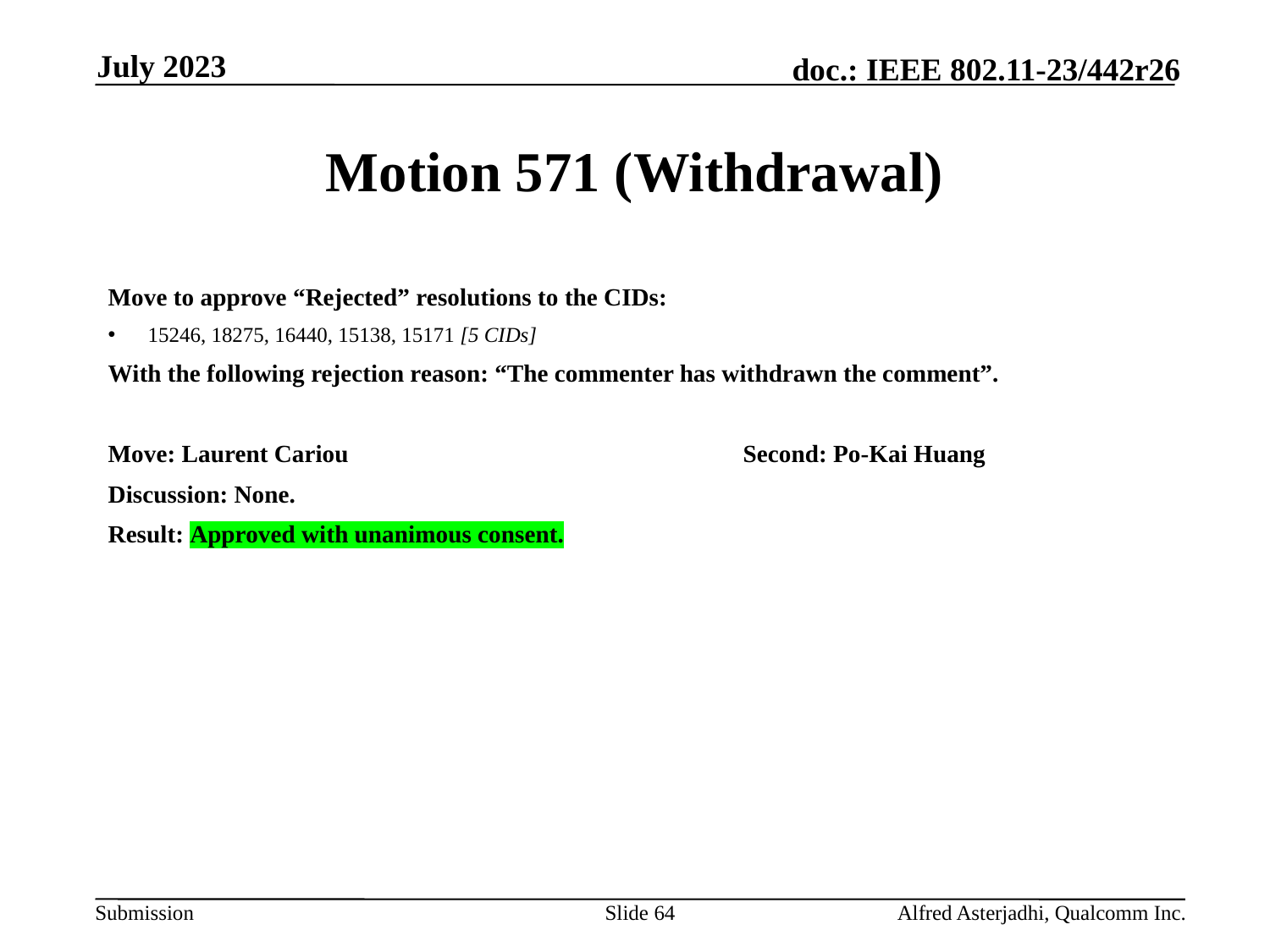

July 2023
# Motion 571 (Withdrawal)
Move to approve “Rejected” resolutions to the CIDs:
15246, 18275, 16440, 15138, 15171 [5 CIDs]
With the following rejection reason: “The commenter has withdrawn the comment”.

Move: Laurent Cariou				Second: Po-Kai Huang
Discussion: None.
Result: Approved with unanimous consent.

Slide 64
Alfred Asterjadhi, Qualcomm Inc.